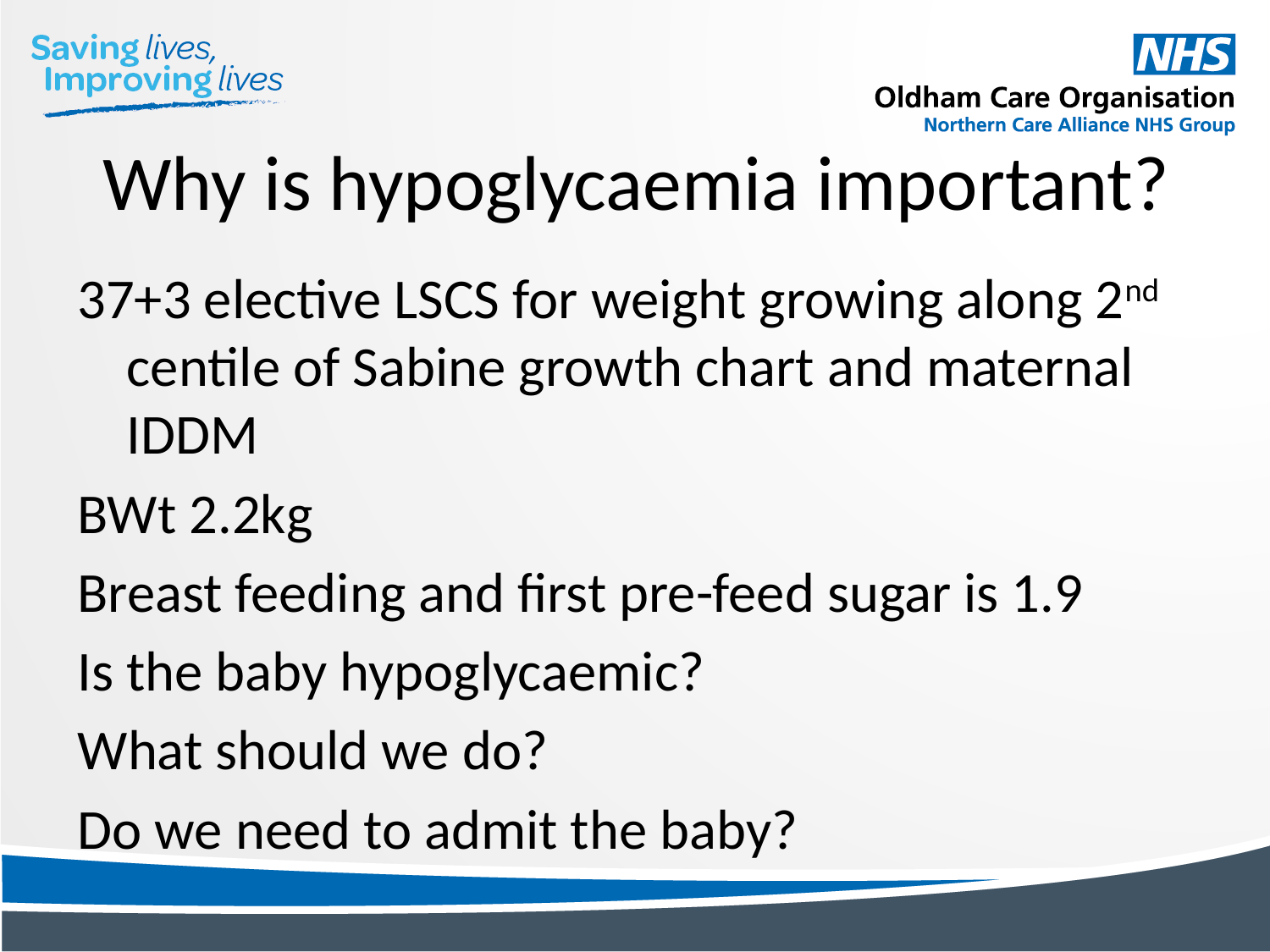

# Why is hypoglycaemia important?
37+3 elective LSCS for weight growing along 2nd centile of Sabine growth chart and maternal IDDM
BWt 2.2kg
Breast feeding and first pre-feed sugar is 1.9
Is the baby hypoglycaemic?
What should we do?
Do we need to admit the baby?